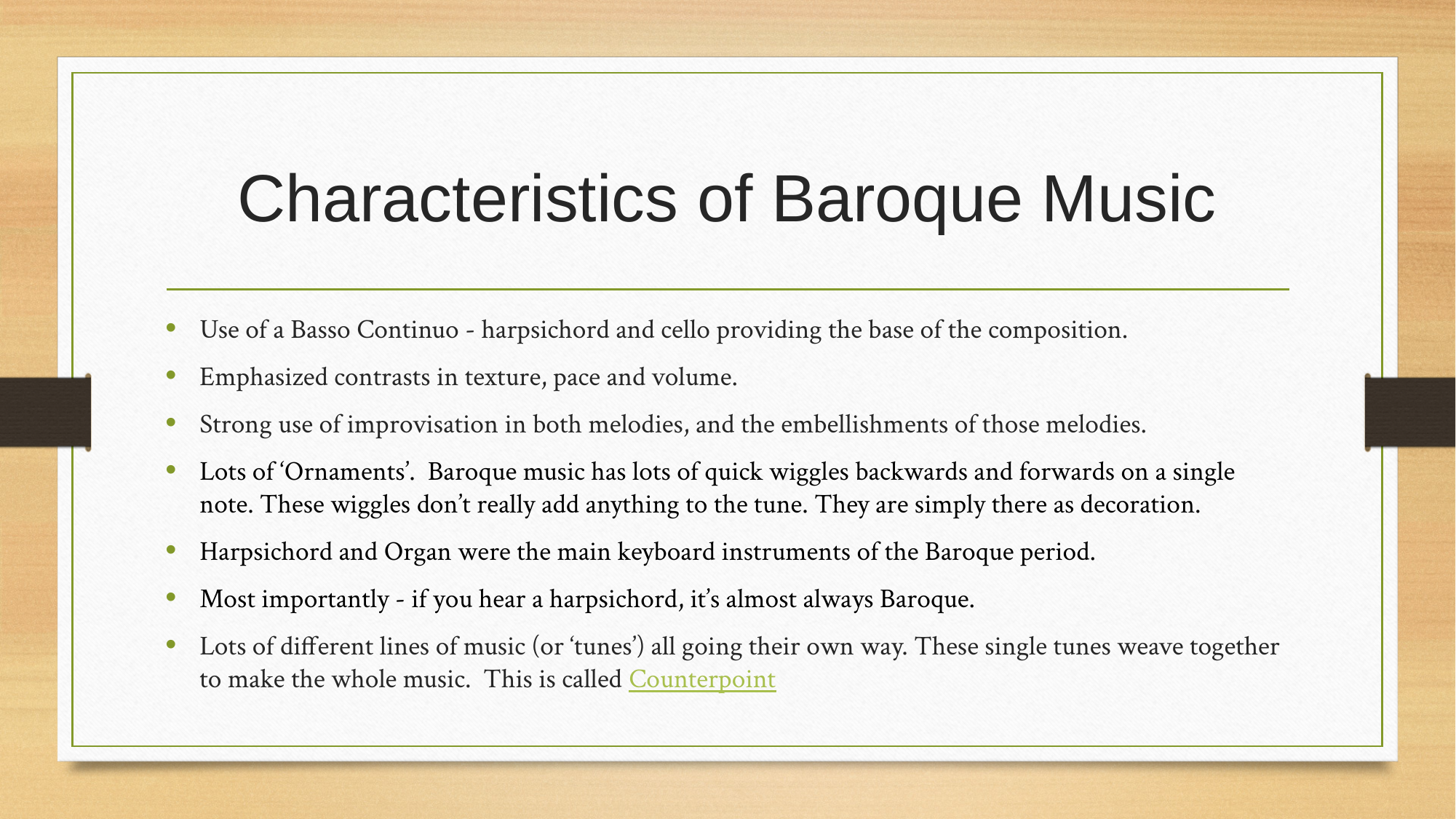

# Characteristics of Baroque Music
Use of a Basso Continuo - harpsichord and cello providing the base of the composition.
Emphasized contrasts in texture, pace and volume.
Strong use of improvisation in both melodies, and the embellishments of those melodies.
Lots of ‘Ornaments’.  Baroque music has lots of quick wiggles backwards and forwards on a single note. These wiggles don’t really add anything to the tune. They are simply there as decoration.
Harpsichord and Organ were the main keyboard instruments of the Baroque period.
Most importantly - if you hear a harpsichord, it’s almost always Baroque.
Lots of different lines of music (or ‘tunes’) all going their own way. These single tunes weave together to make the whole music.  This is called Counterpoint